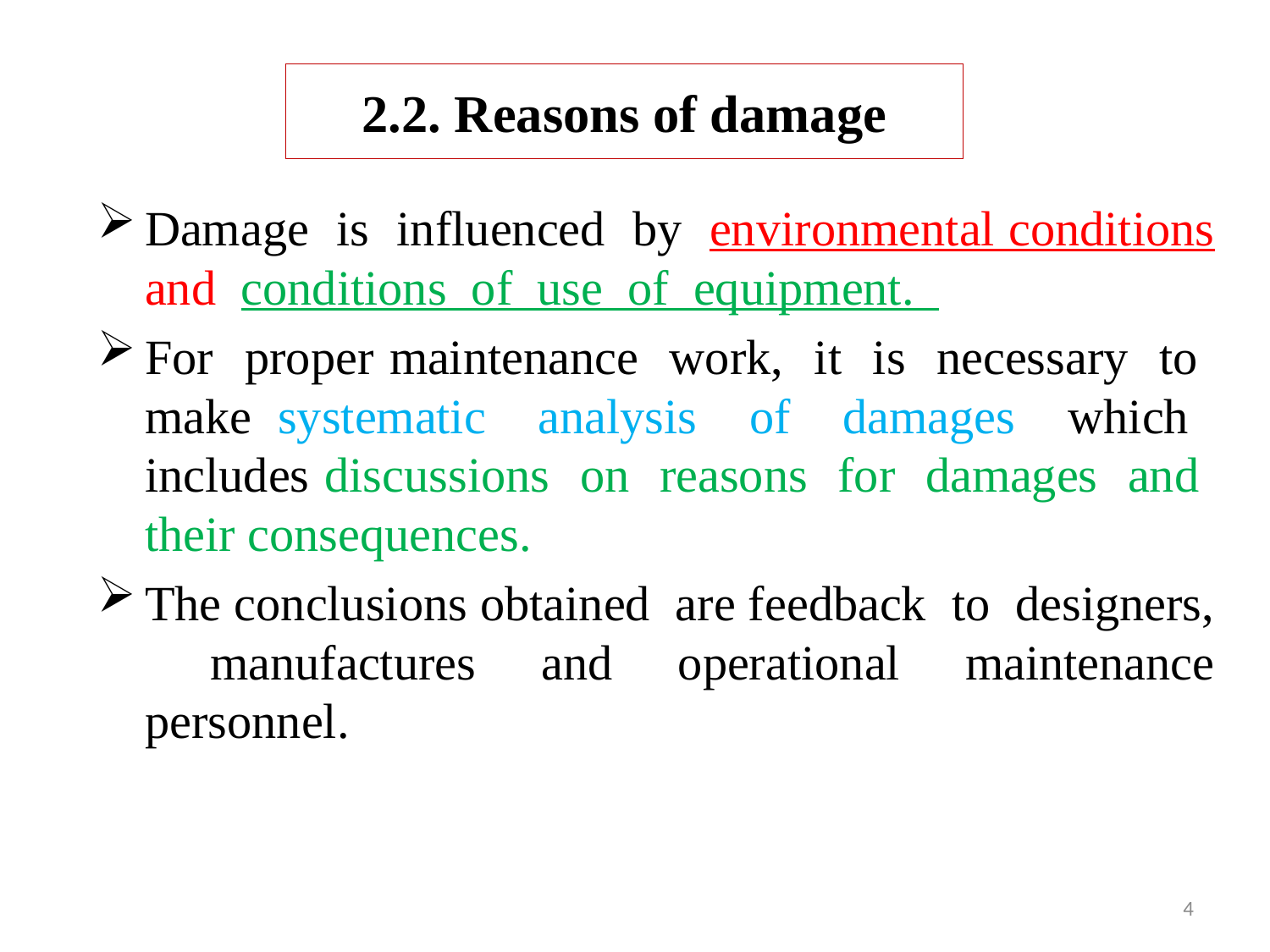

# 2.2. Reasons of damage
Damage  is  influenced  by  environmental conditions and  conditions  of  use  of  equipment.
For  proper maintenance  work,  it  is  necessary  to  make systematic  analysis  of  damages  which  includes discussions  on  reasons  for  damages  and  their consequences.
The conclusions obtained  are feedback  to  designers,  manufactures and operational maintenance personnel.
4